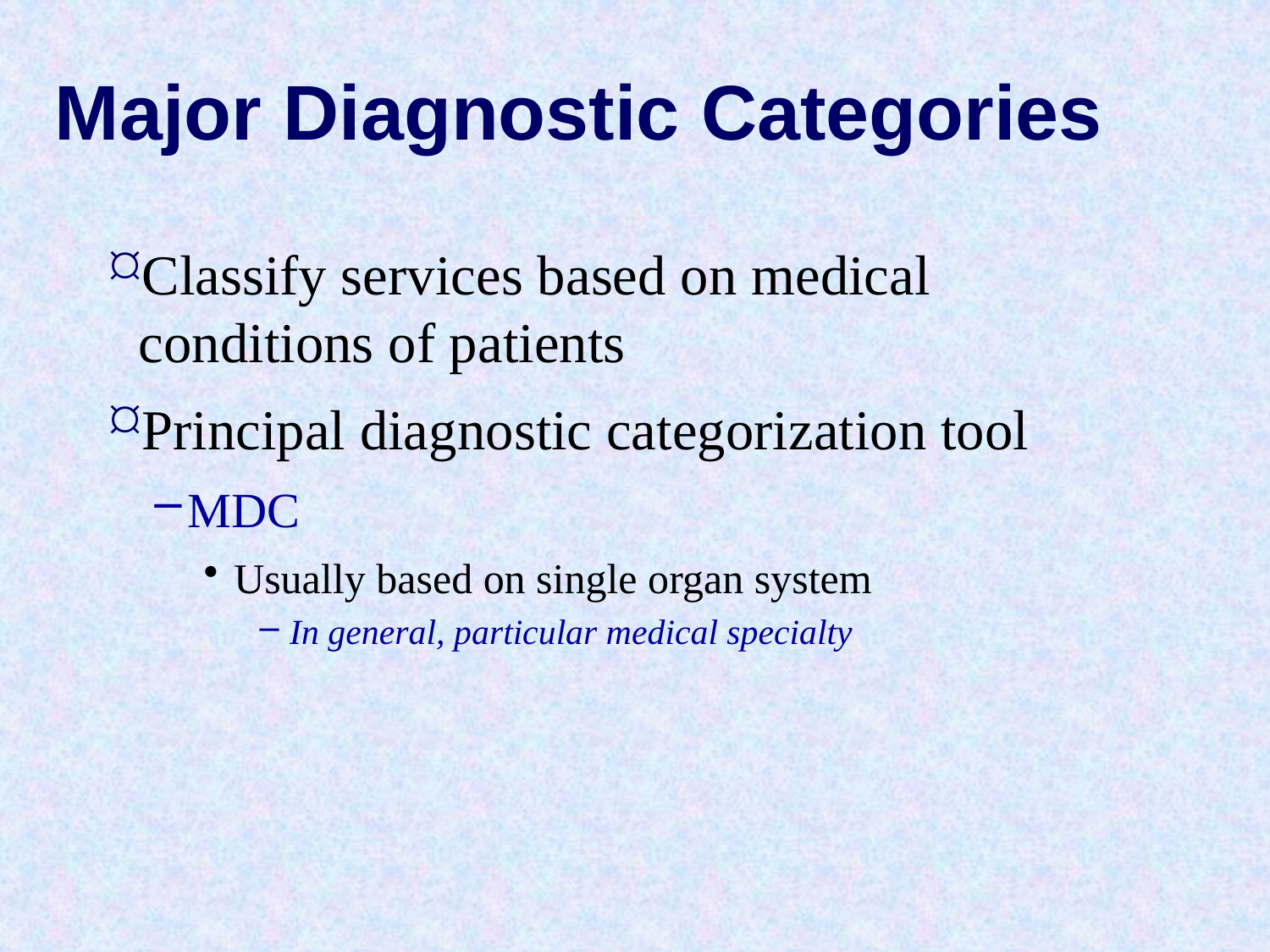

# Major Diagnostic Categories
Classify services based on medical conditions of patients
Principal diagnostic categorization tool
MDC
Usually based on single organ system
In general, particular medical specialty